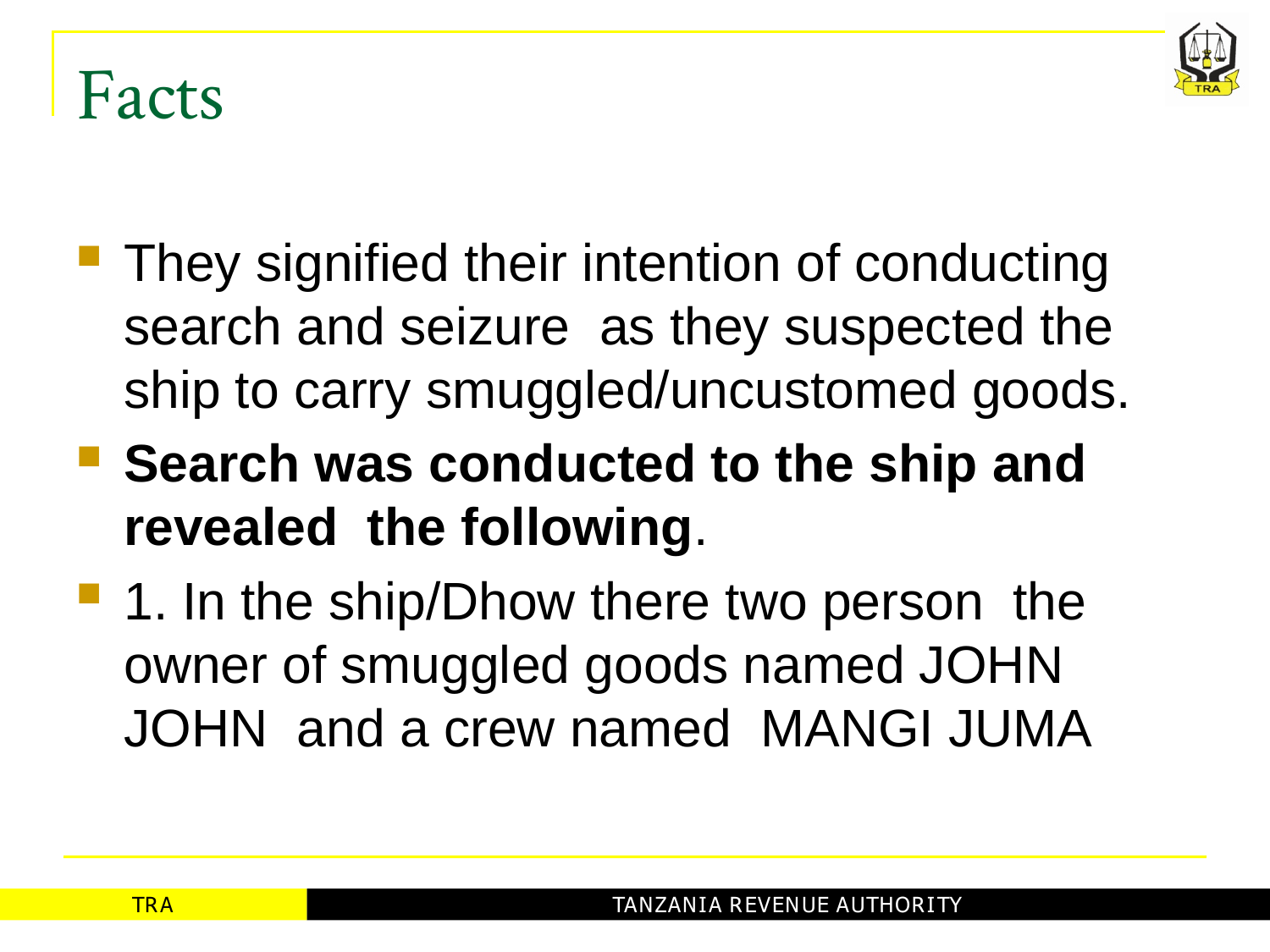

# Facts
They signified their intention of conducting search and seizure  as they suspected the ship to carry smuggled/uncustomed goods.
Search was conducted to the ship and revealed  the following.
1. In the ship/Dhow there two person  the owner of smuggled goods named JOHN JOHN  and a crew named  MANGI JUMA